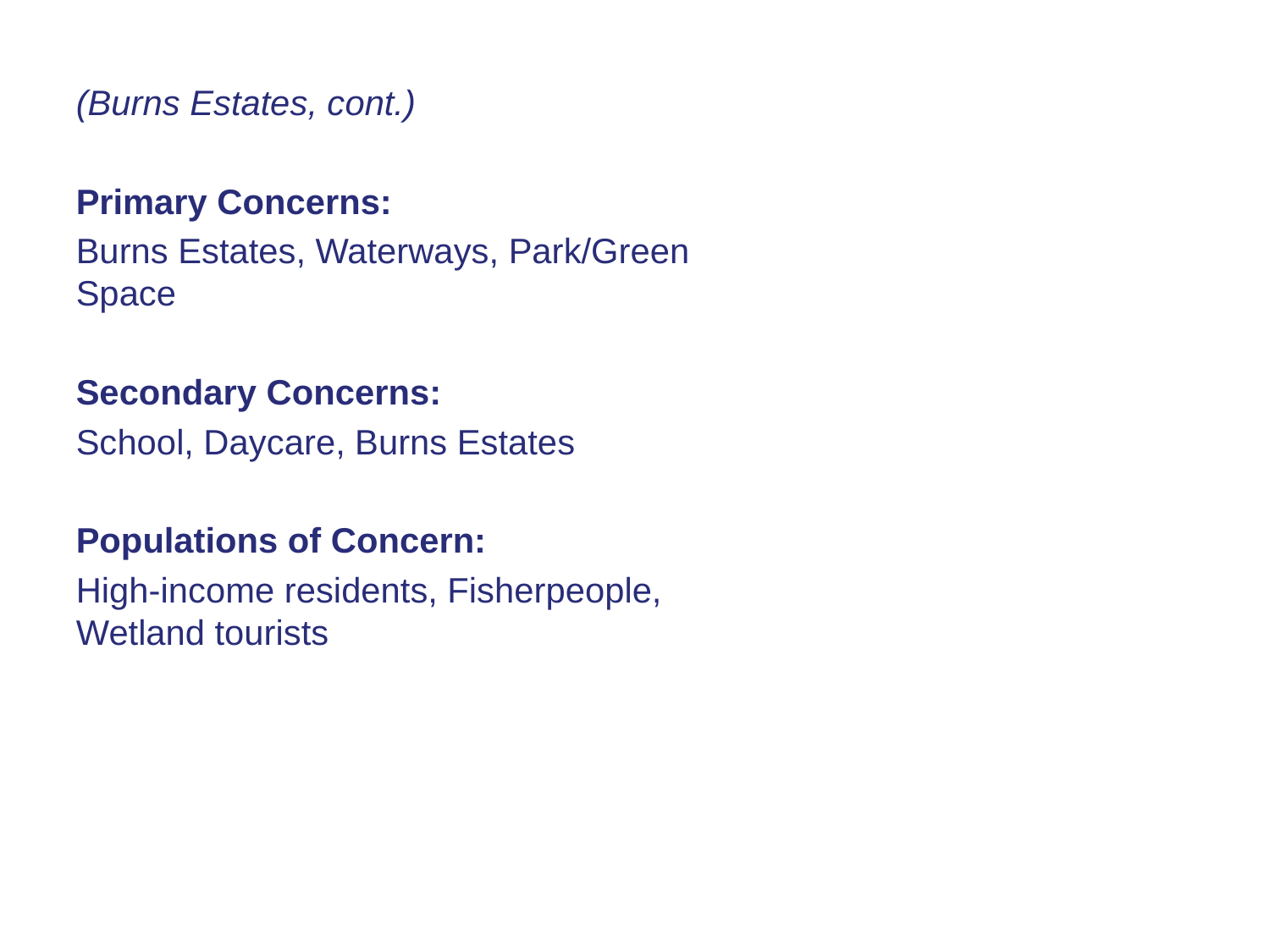

(Burns Estates, cont.)

Primary Concerns:
Burns Estates, Waterways, Park/Green Space

Secondary Concerns:
School, Daycare, Burns Estates

Populations of Concern:
High-income residents, Fisherpeople, Wetland tourists